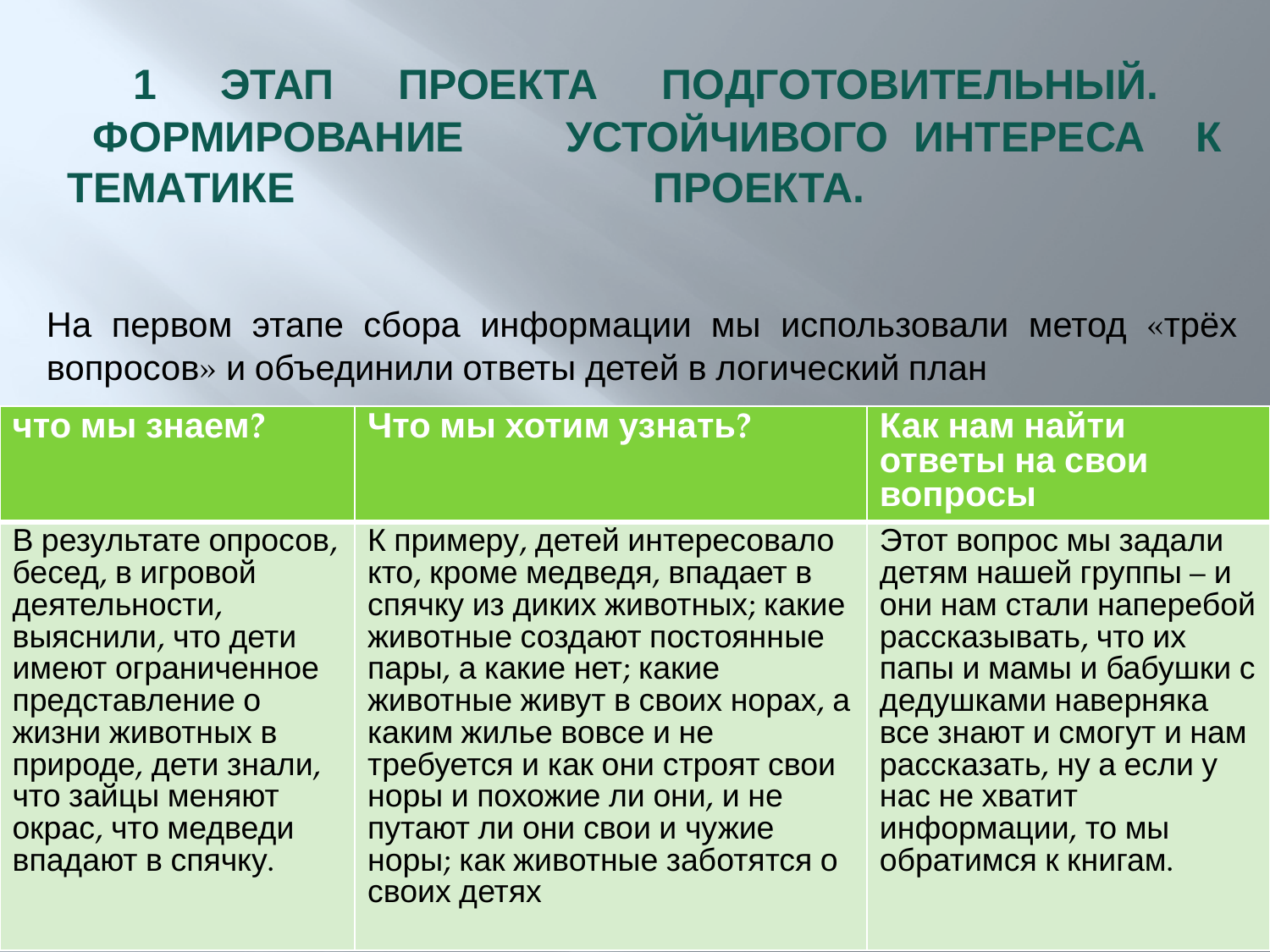

# 1 ЭТАП ПРОЕКТА ПОДГОТОВИТЕЛЬНЫЙ. ФОРМИРОВАНИЕ    УСТОЙЧИВОГО ИНТЕРЕСА  К ТЕМАТИКЕ ПРОЕКТА.
На первом этапе сбора информации мы использовали метод «трёх вопросов» и объединили ответы детей в логический план
| что мы знаем? | Что мы хотим узнать? | Как нам найти ответы на свои вопросы |
| --- | --- | --- |
| В результате опросов, бесед, в игровой деятельности, выяснили, что дети имеют ограниченное представление о жизни животных в природе, дети знали, что зайцы меняют окрас, что медведи впадают в спячку. | К примеру, детей интересовало кто, кроме медведя, впадает в спячку из диких животных; какие животные создают постоянные пары, а какие нет; какие животные живут в своих норах, а каким жилье вовсе и не требуется и как они строят свои норы и похожие ли они, и не путают ли они свои и чужие норы; как животные заботятся о своих детях | Этот вопрос мы задали детям нашей группы – и они нам стали наперебой рассказывать, что их папы и мамы и бабушки с дедушками наверняка все знают и смогут и нам рассказать, ну а если у нас не хватит информации, то мы обратимся к книгам. |